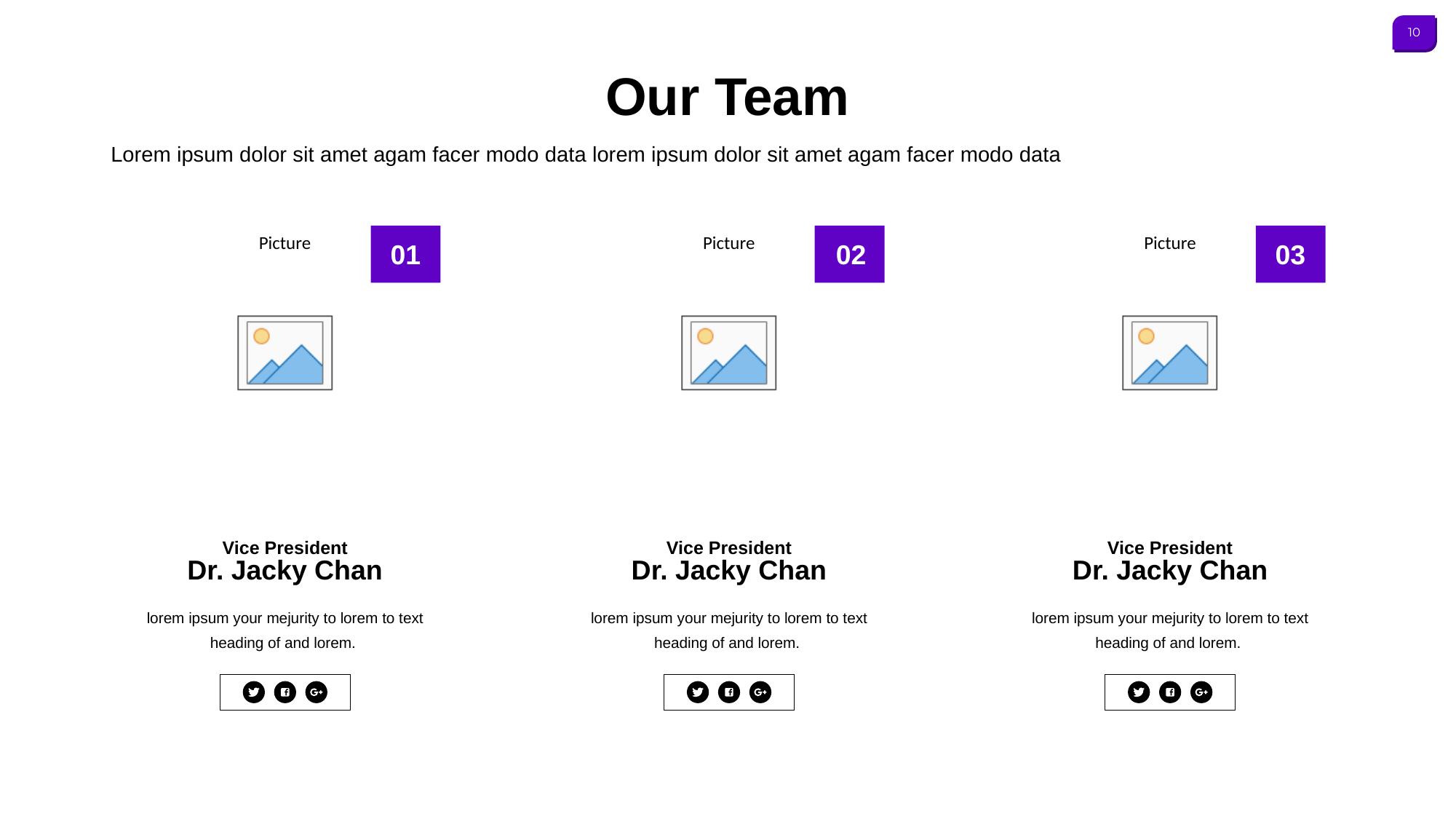

Our Team
Lorem ipsum dolor sit amet agam facer modo data lorem ipsum dolor sit amet agam facer modo data

01
02
03
Vice President
Dr. Jacky Chan
lorem ipsum your mejurity to lorem to text
heading of and lorem.

Vice President
Dr. Jacky Chan
lorem ipsum your mejurity to lorem to text
heading of and lorem.

Vice President
Dr. Jacky Chan
lorem ipsum your mejurity to lorem to text
heading of and lorem.